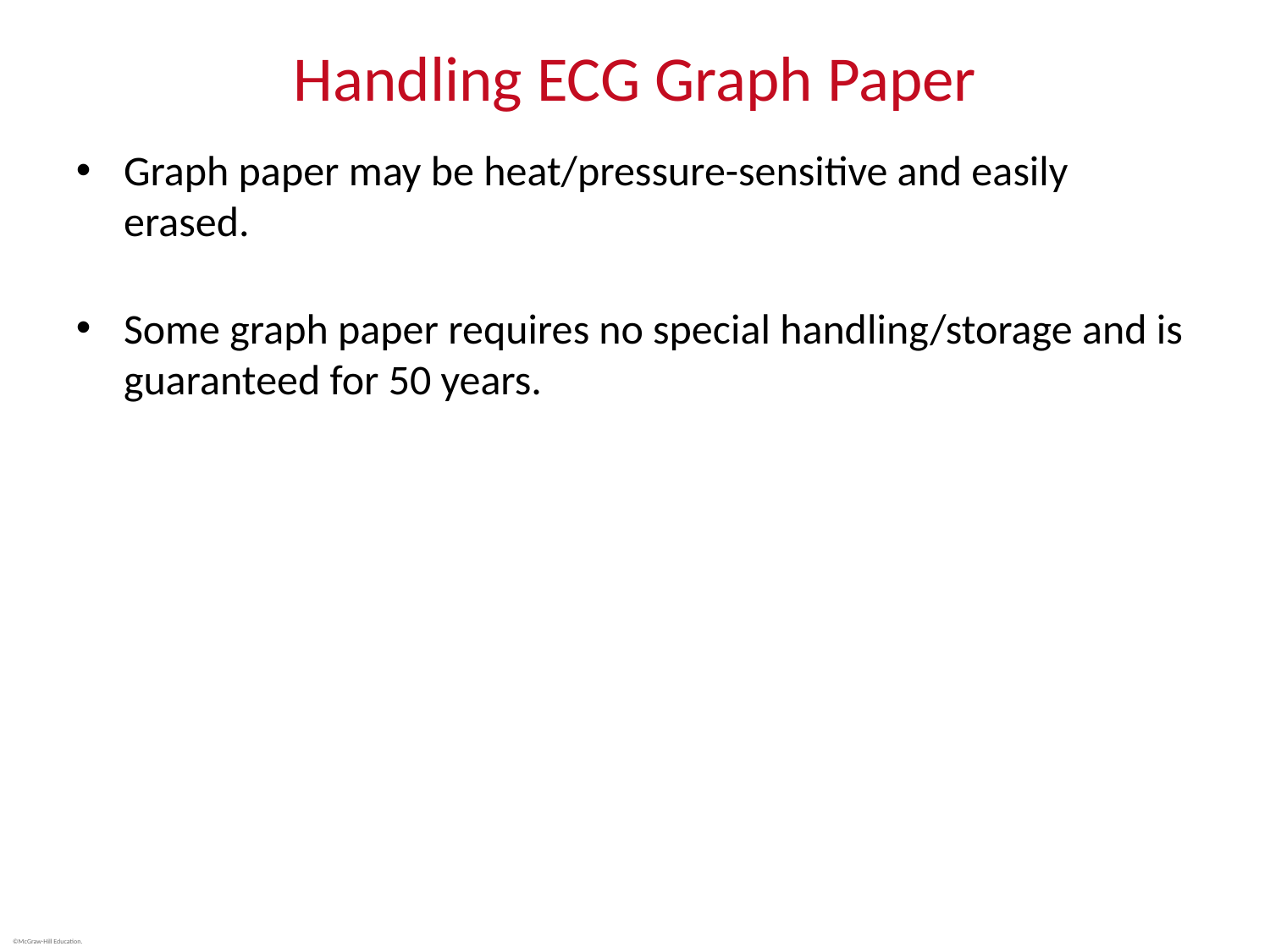

# Handling ECG Graph Paper
Graph paper may be heat/pressure-sensitive and easily erased.
Some graph paper requires no special handling/storage and is guaranteed for 50 years.